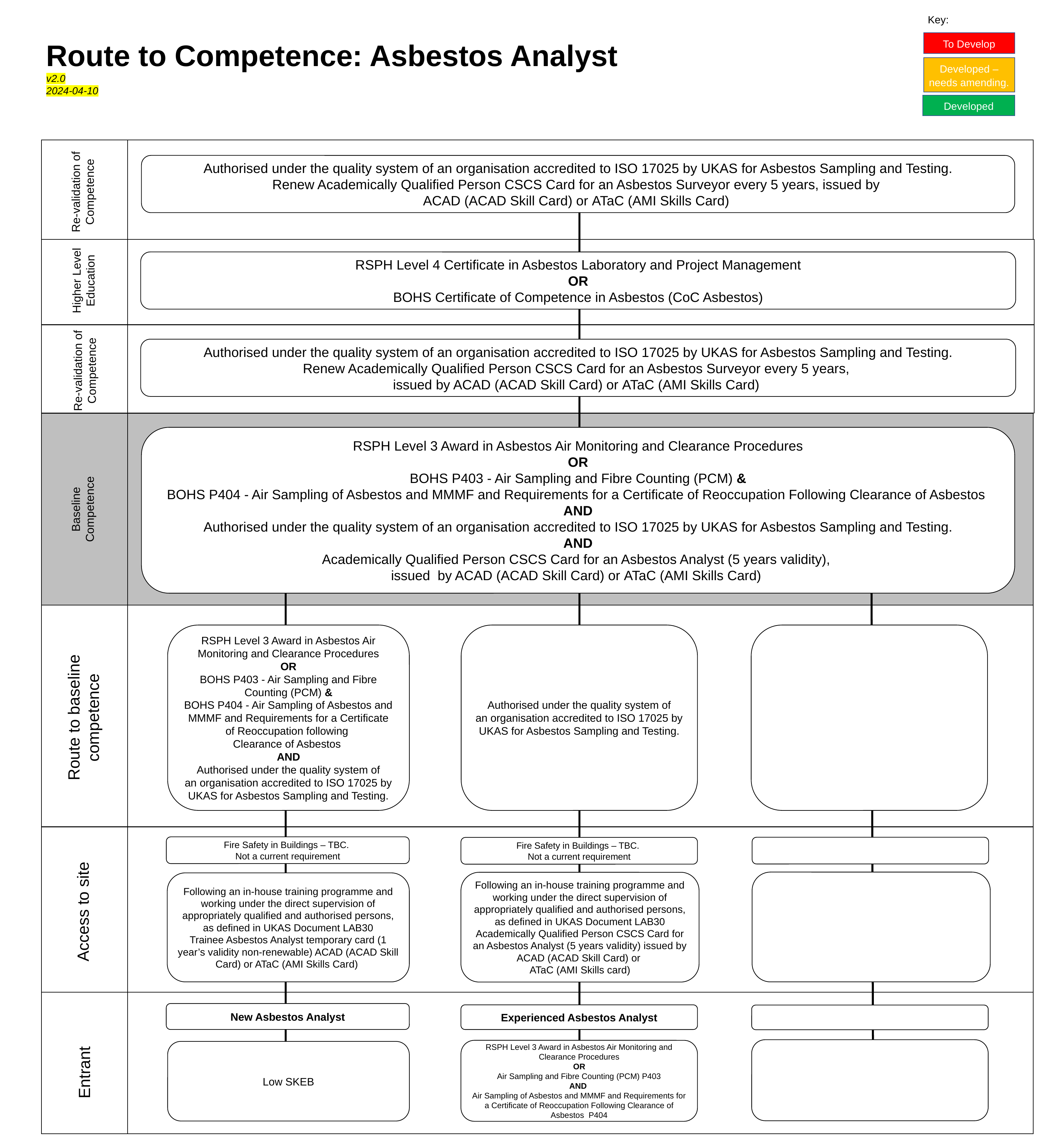

Key:
To Develop
Developed – needs amending.
Developed
Route to Competence: Asbestos Analyst
v2.0
2024-04-10

Authorised under the quality system of an organisation accredited to ISO 17025 by UKAS for Asbestos Sampling and Testing.
Renew Academically Qualified Person CSCS Card for an Asbestos Surveyor every 5 years, issued by
ACAD (ACAD Skill Card) or ATaC (AMI Skills Card)
Re-validation of Competence

RSPH Level 4 Certificate in Asbestos Laboratory and Project Management
OR
BOHS Certificate of Competence in Asbestos (CoC Asbestos)
Higher Level Education

Authorised under the quality system of an organisation accredited to ISO 17025 by UKAS for Asbestos Sampling and Testing.
Renew Academically Qualified Person CSCS Card for an Asbestos Surveyor every 5 years,
issued by ACAD (ACAD Skill Card) or ATaC (AMI Skills Card)
Re-validation of Competence

RSPH Level 3 Award in Asbestos Air Monitoring and Clearance Procedures
OR
BOHS P403 - Air Sampling and Fibre Counting (PCM) &
BOHS P404 - Air Sampling of Asbestos and MMMF and Requirements for a Certificate of Reoccupation Following Clearance of Asbestos
AND
Authorised under the quality system of an organisation accredited to ISO 17025 by UKAS for Asbestos Sampling and Testing.
AND
Academically Qualified Person CSCS Card for an Asbestos Analyst (5 years validity),
issued  by ACAD (ACAD Skill Card) or ATaC (AMI Skills Card)
Baseline Competence

Authorised under the quality system of an organisation accredited to ISO 17025 by UKAS for Asbestos Sampling and Testing.

RSPH Level 3 Award in Asbestos Air Monitoring and Clearance Procedures
OR
BOHS P403 - Air Sampling and Fibre Counting (PCM) &
BOHS P404 - Air Sampling of Asbestos and MMMF and Requirements for a Certificate of Reoccupation following
Clearance of Asbestos
AND
Authorised under the quality system of an organisation accredited to ISO 17025 by UKAS for Asbestos Sampling and Testing.
Route to baseline competence

Fire Safety in Buildings – TBC.
Not a current requirement

Fire Safety in Buildings – TBC.
Not a current requirement

Following an in-house training programme and working under the direct supervision of appropriately qualified and authorised persons, as defined in UKAS Document LAB30
Academically Qualified Person CSCS Card for an Asbestos Analyst (5 years validity) issued by ACAD (ACAD Skill Card) or 
ATaC (AMI Skills card)
Following an in-house training programme and working under the direct supervision of appropriately qualified and authorised persons, as defined in UKAS Document LAB30
Trainee Asbestos Analyst temporary card (1 year’s validity non-renewable) ACAD (ACAD Skill Card) or ATaC (AMI Skills Card)
Access to site

New Asbestos Analyst
Experienced Asbestos Analyst

RSPH Level 3 Award in Asbestos Air Monitoring and Clearance Procedures
OR
Air Sampling and Fibre Counting (PCM) P403
AND
Air Sampling of Asbestos and MMMF and Requirements for a Certificate of Reoccupation Following Clearance of Asbestos  P404
Low SKEB
Entrant